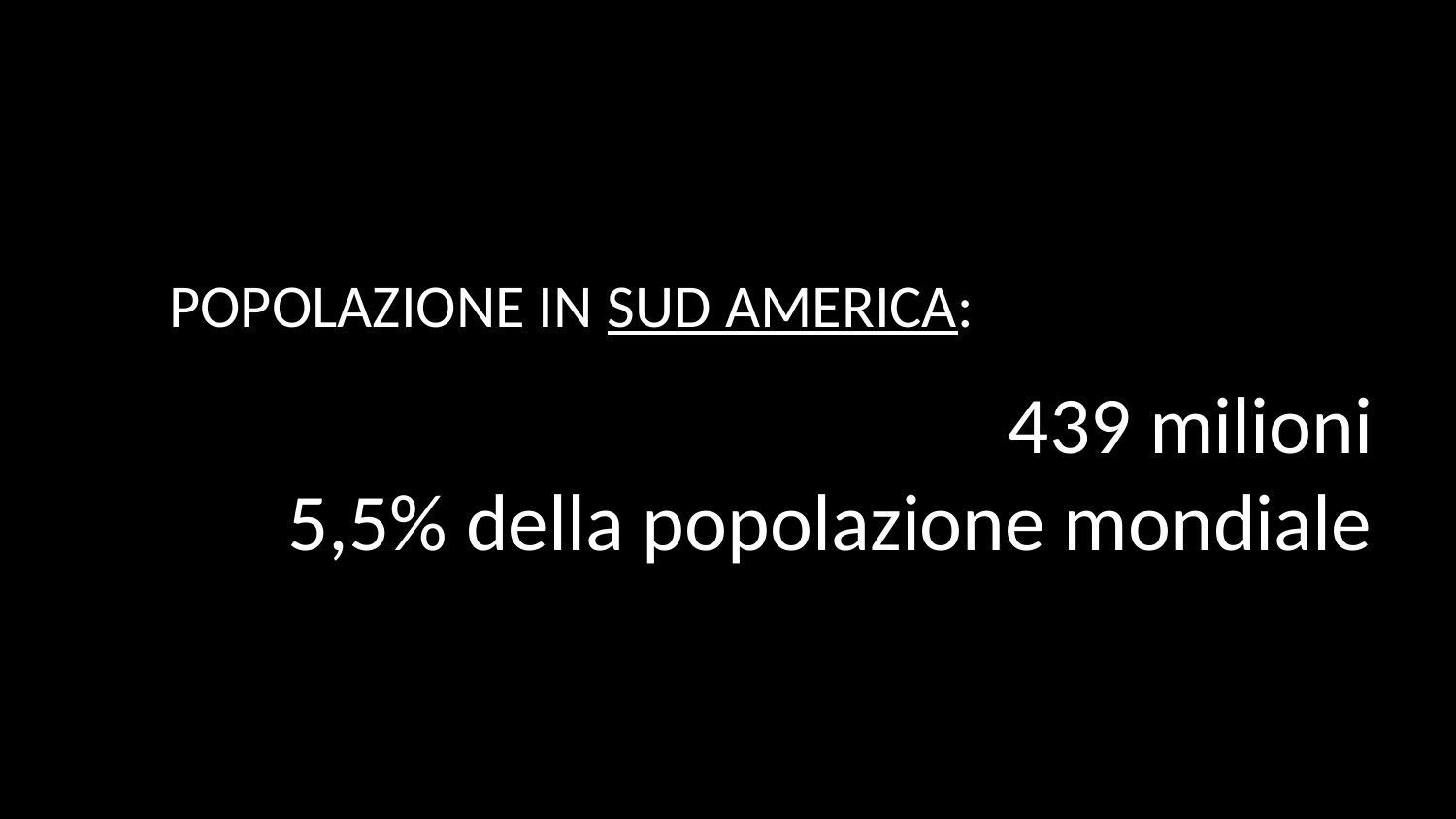

POPOLAZIONE IN SUD AMERICA:
439 milioni
5,5% della popolazione mondiale